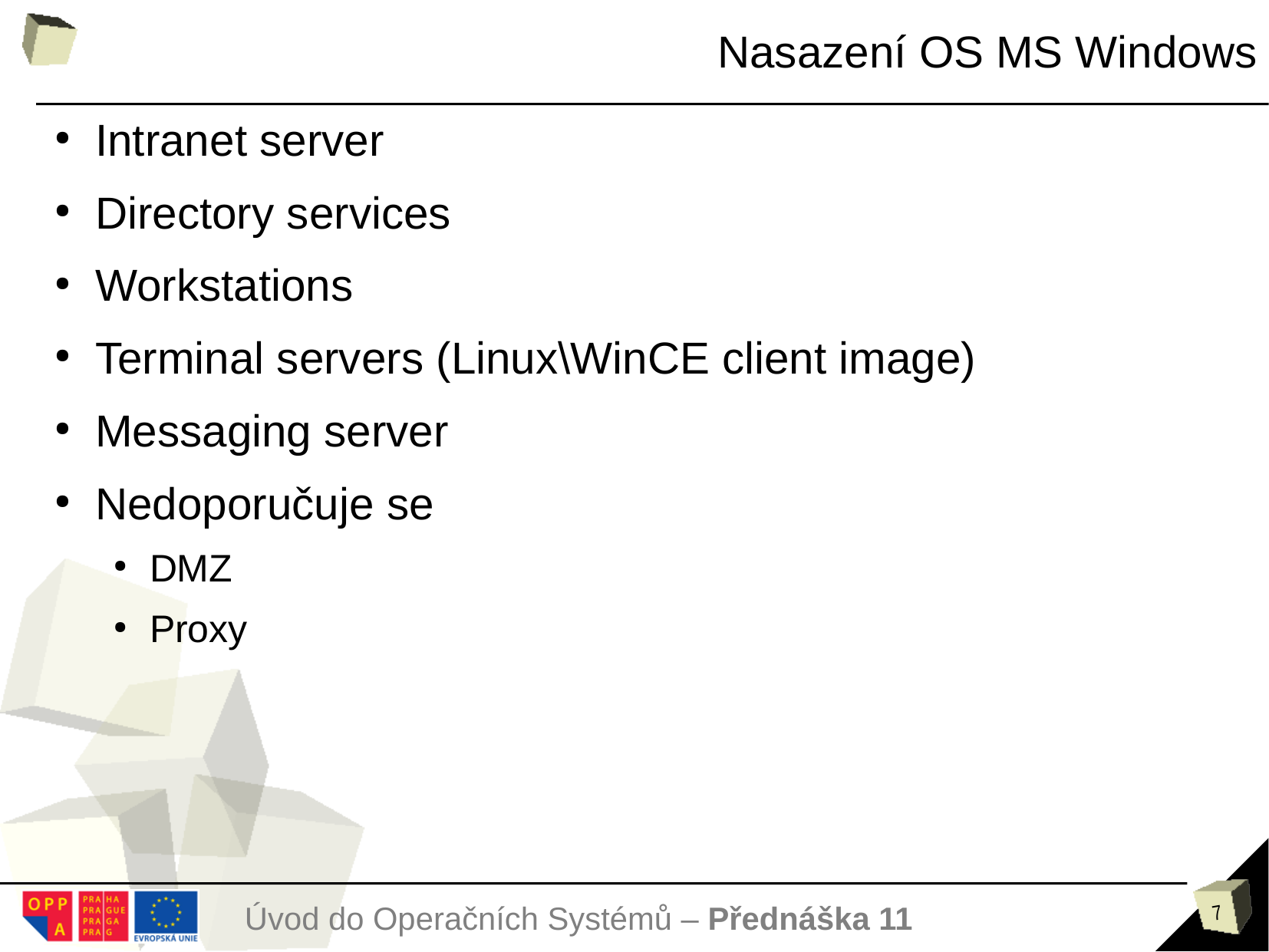

# Orientace
Nasazení OS MS Windows
Intranet server
Directory services
Workstations
Terminal servers (Linux\WinCE client image)
Messaging server
Nedoporučuje se
DMZ
Proxy